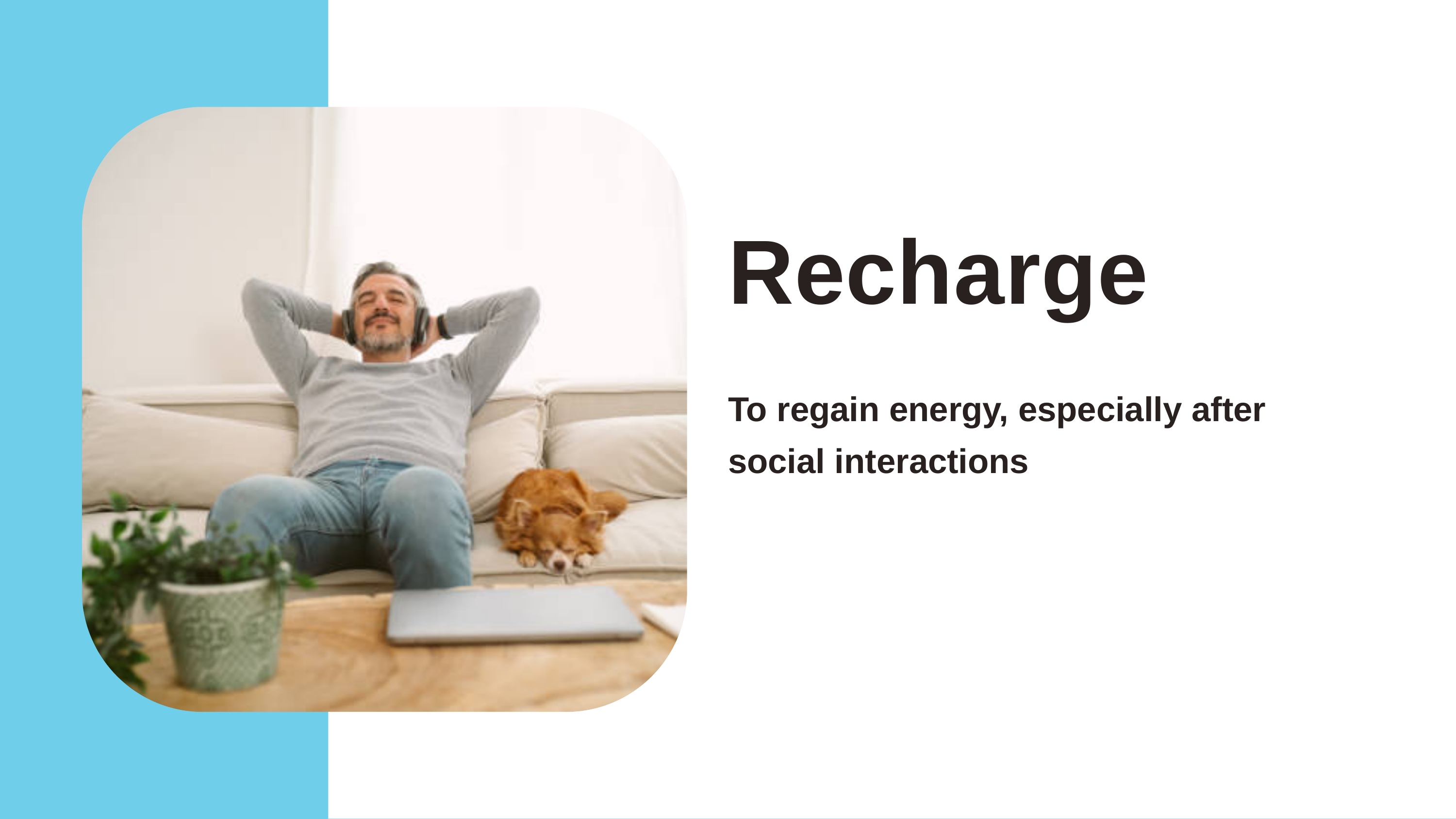

Recharge
To regain energy, especially after social interactions